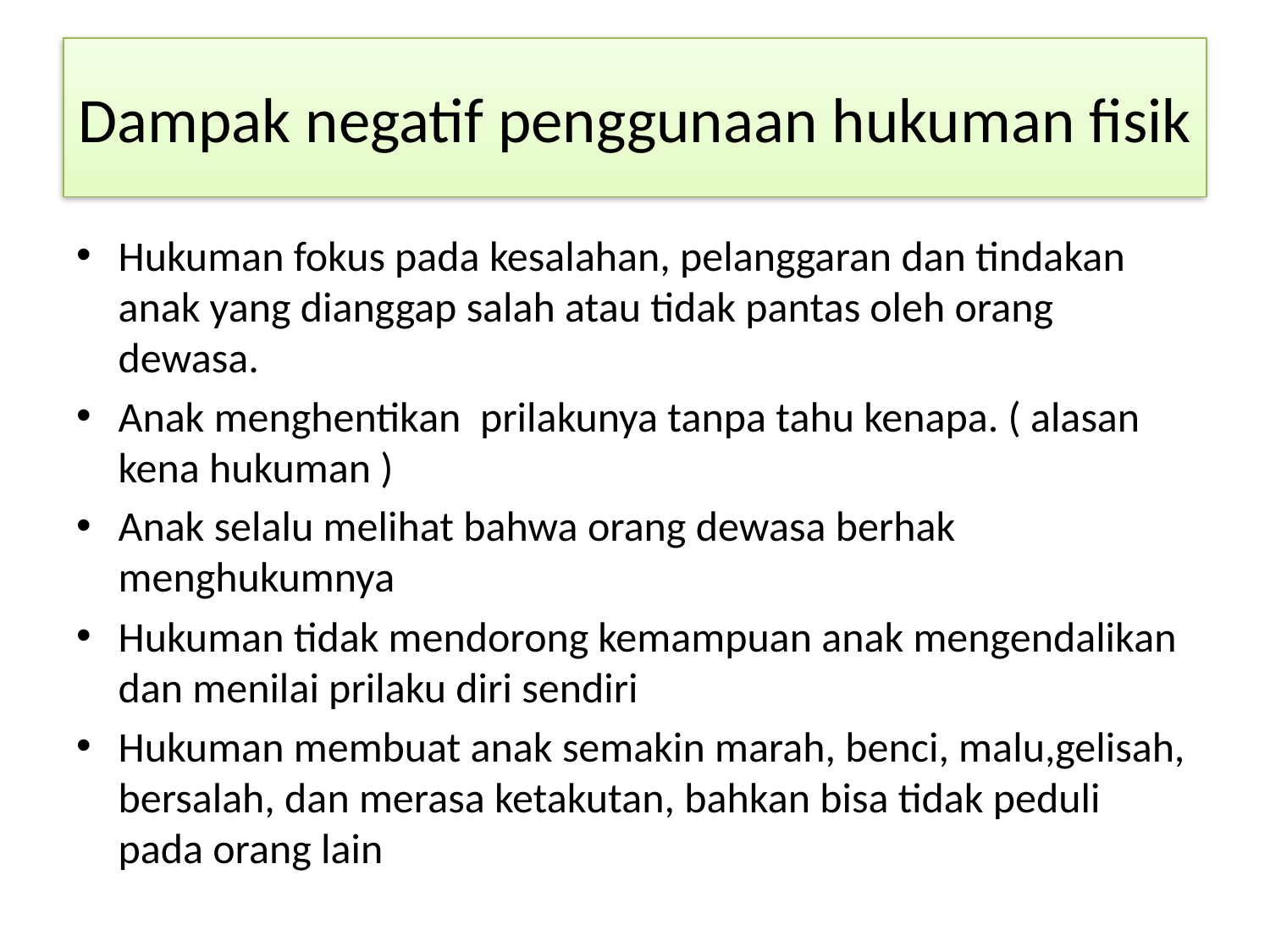

# Dampak negatif penggunaan hukuman fisik
Hukuman fokus pada kesalahan, pelanggaran dan tindakan anak yang dianggap salah atau tidak pantas oleh orang dewasa.
Anak menghentikan  prilakunya tanpa tahu kenapa. ( alasan kena hukuman )
Anak selalu melihat bahwa orang dewasa berhak menghukumnya
Hukuman tidak mendorong kemampuan anak mengendalikan dan menilai prilaku diri sendiri
Hukuman membuat anak semakin marah, benci, malu,gelisah, bersalah, dan merasa ketakutan, bahkan bisa tidak peduli pada orang lain